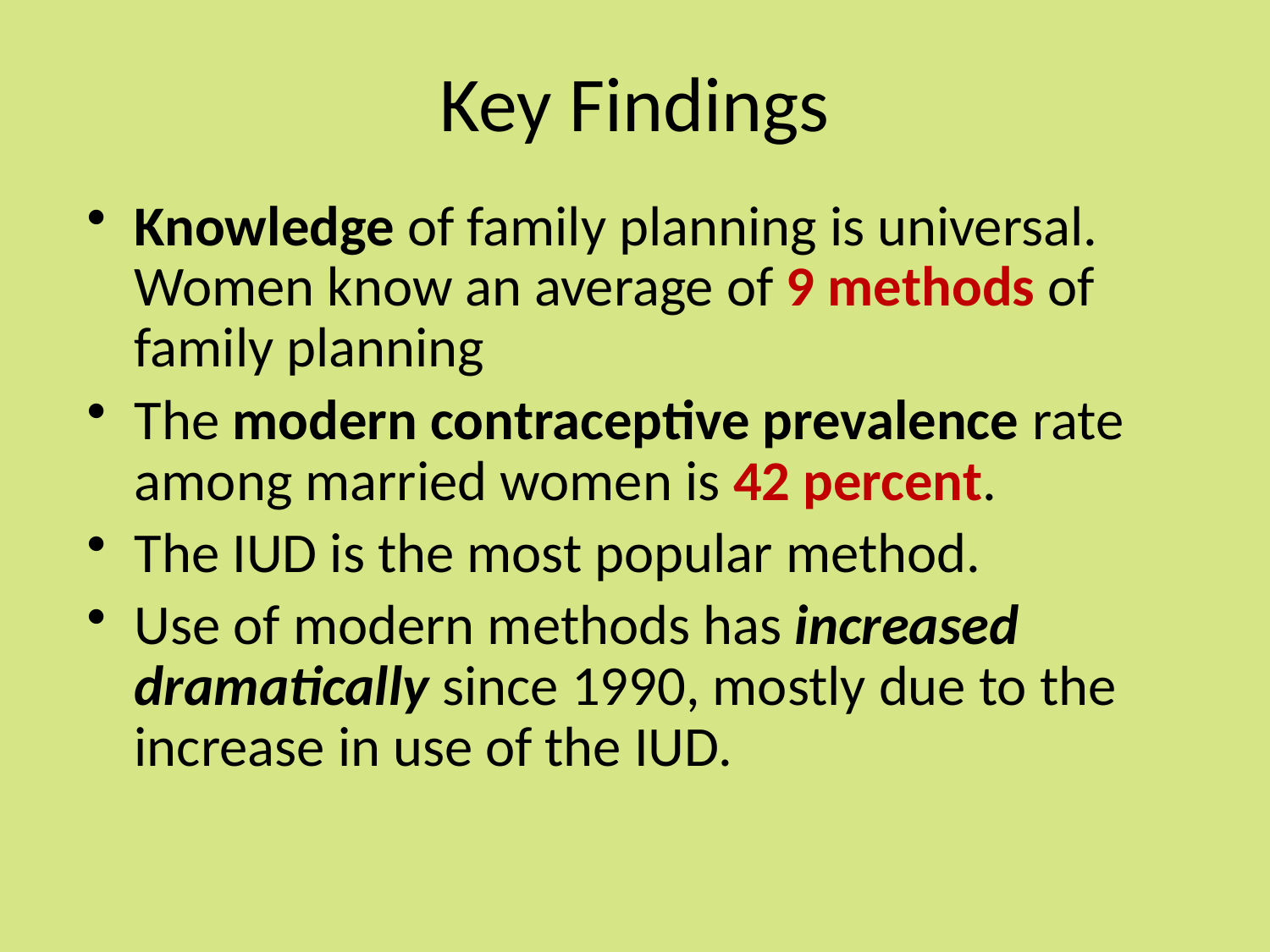

# Key Findings
Knowledge of family planning is universal. Women know an average of 9 methods of family planning
The modern contraceptive prevalence rate among married women is 42 percent.
The IUD is the most popular method.
Use of modern methods has increased dramatically since 1990, mostly due to the increase in use of the IUD.